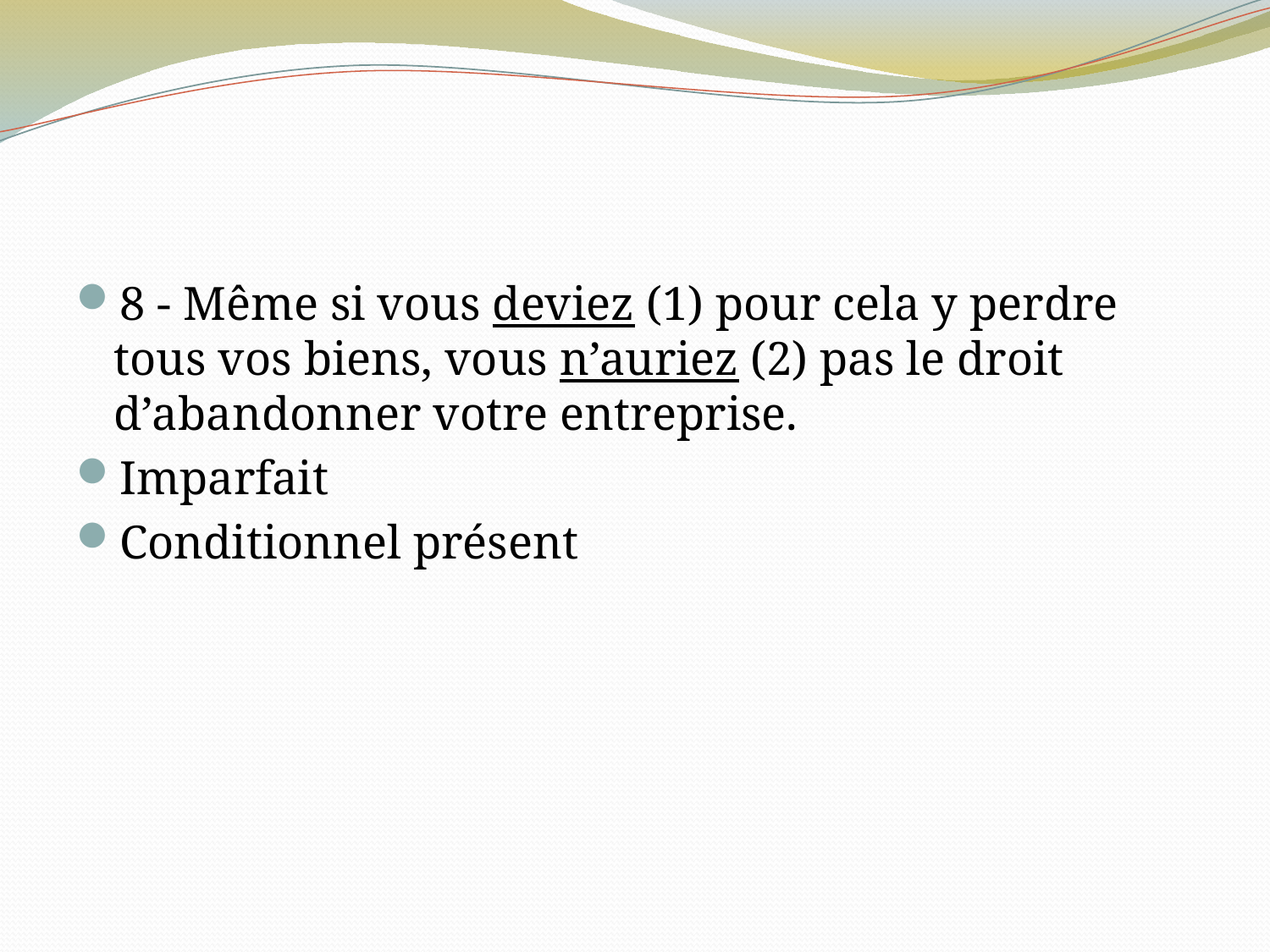

#
8 - Même si vous deviez (1) pour cela y perdre tous vos biens, vous n’auriez (2) pas le droit d’abandonner votre entreprise.
Imparfait
Conditionnel présent